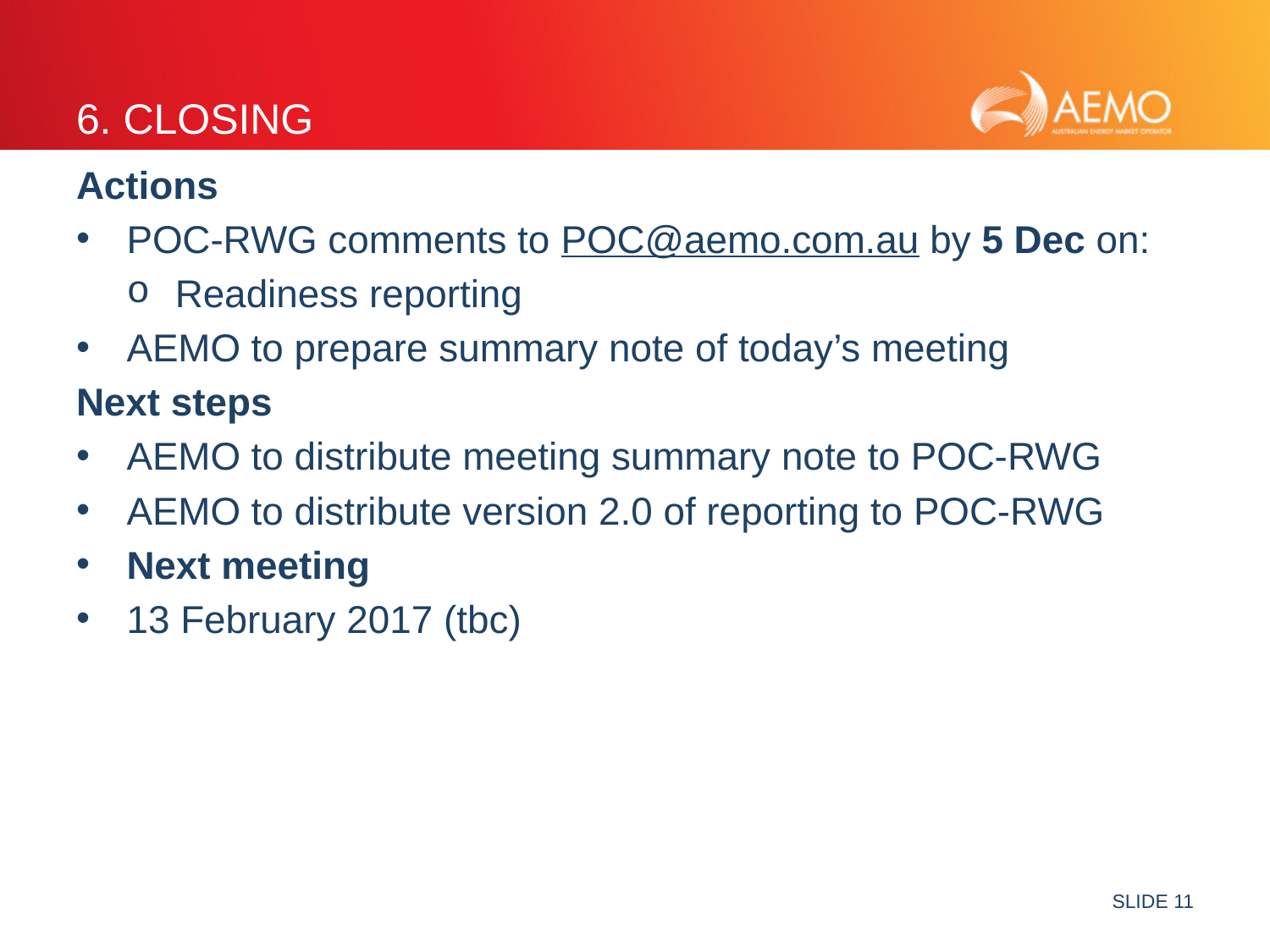

# 6. Closing
Actions
POC-RWG comments to POC@aemo.com.au by 5 Dec on:
Readiness reporting
AEMO to prepare summary note of today’s meeting
Next steps
AEMO to distribute meeting summary note to POC-RWG
AEMO to distribute version 2.0 of reporting to POC-RWG
Next meeting
13 February 2017 (tbc)